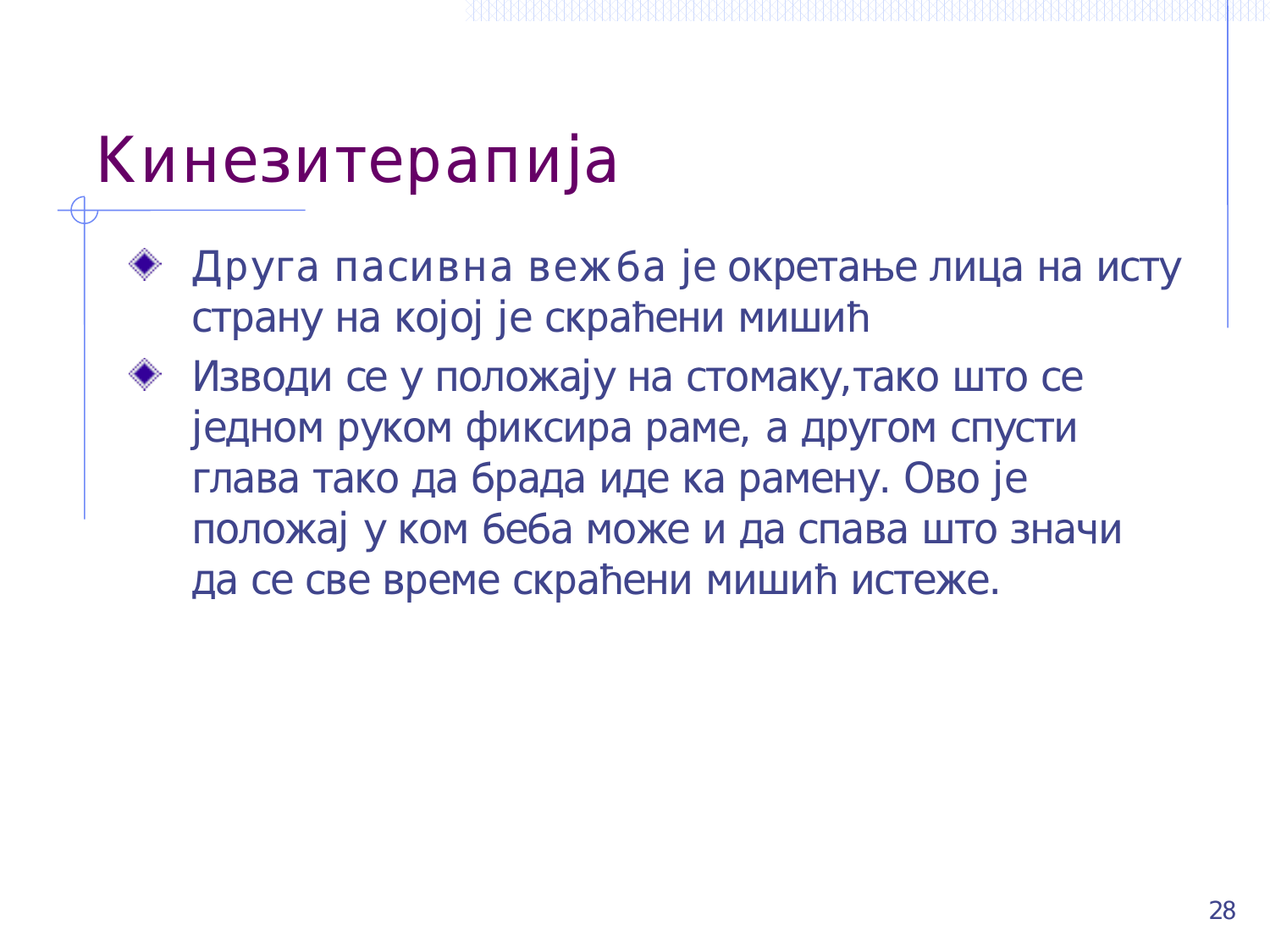

# Кинезитерапија
Друга пасивна вежба је окретање лица на исту страну на којој је скраћени мишић
Изводи се у положају на стомаку,тако што се једном руком фиксира раме, а другом спусти глава тако да брада иде ка рамену. Ово је положај у ком беба може и да спава што значи да се све време скраћени мишић истеже.

28